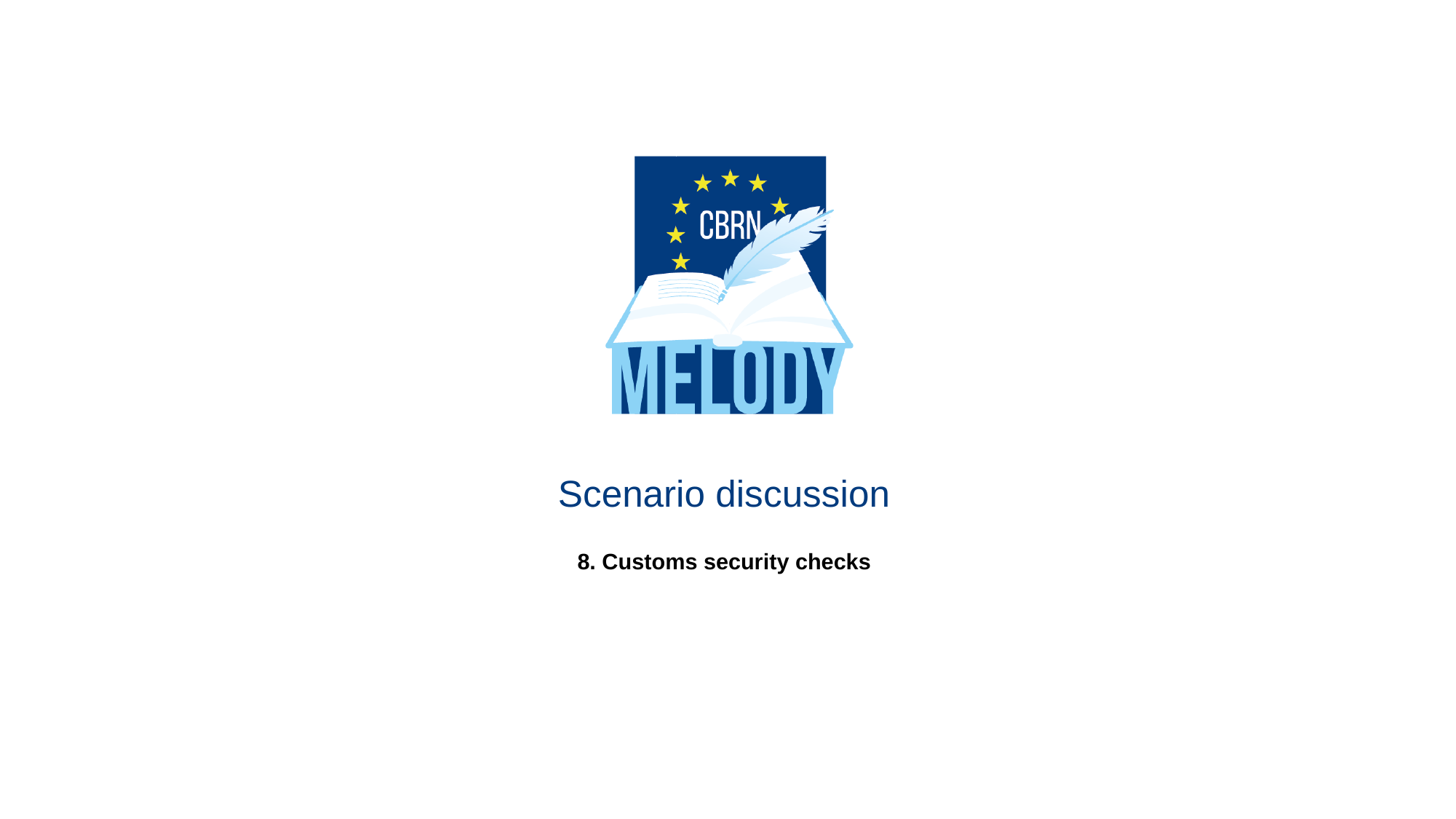

# Scenario discussion 8. Customs security checks